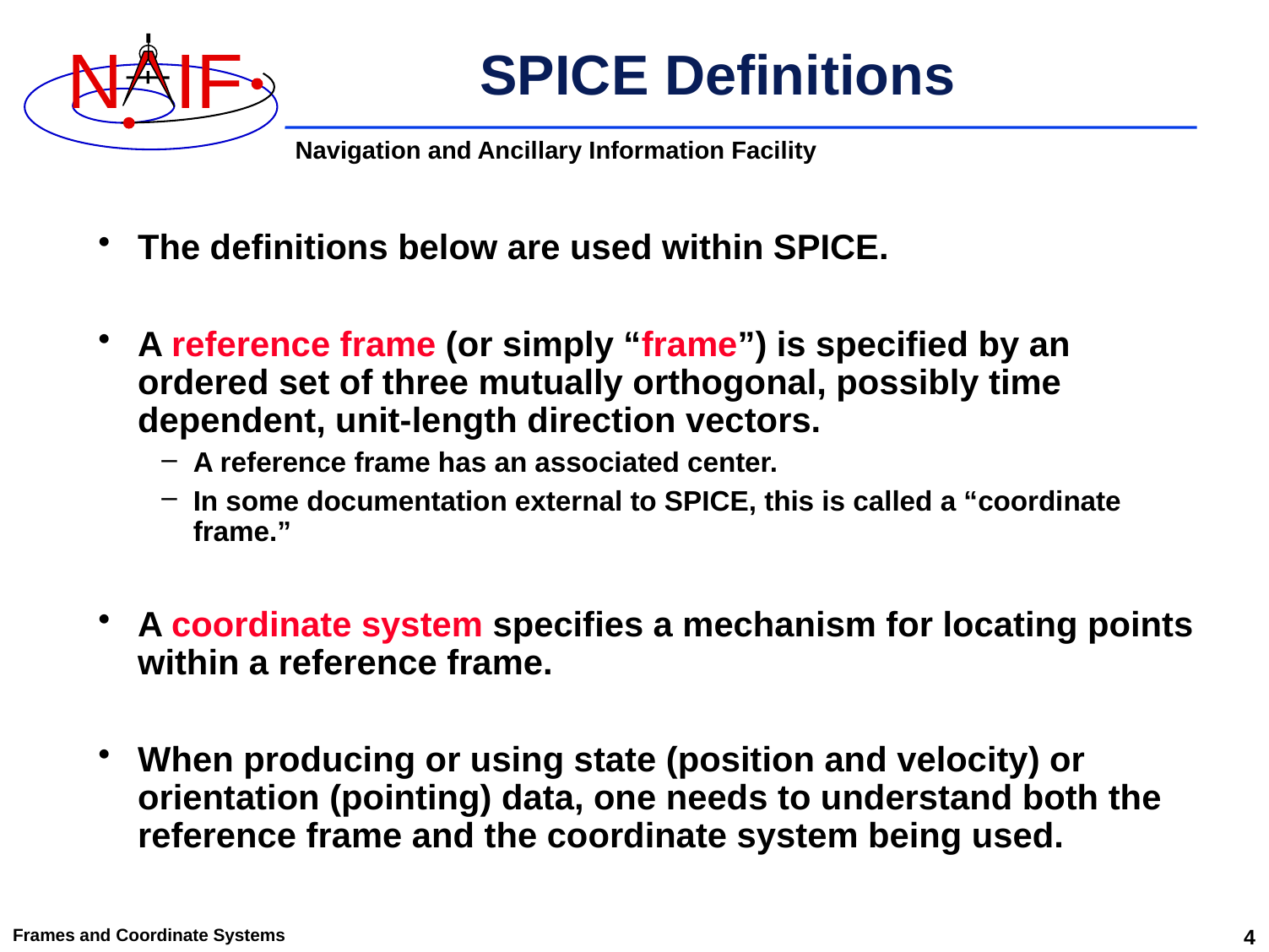

# SPICE Definitions
The definitions below are used within SPICE.

A reference frame (or simply “frame”) is specified by an ordered set of three mutually orthogonal, possibly time dependent, unit-length direction vectors.
A reference frame has an associated center.
In some documentation external to SPICE, this is called a “coordinate frame.”

A coordinate system specifies a mechanism for locating points within a reference frame.

When producing or using state (position and velocity) or orientation (pointing) data, one needs to understand both the reference frame and the coordinate system being used.
Frames and Coordinate Systems
4